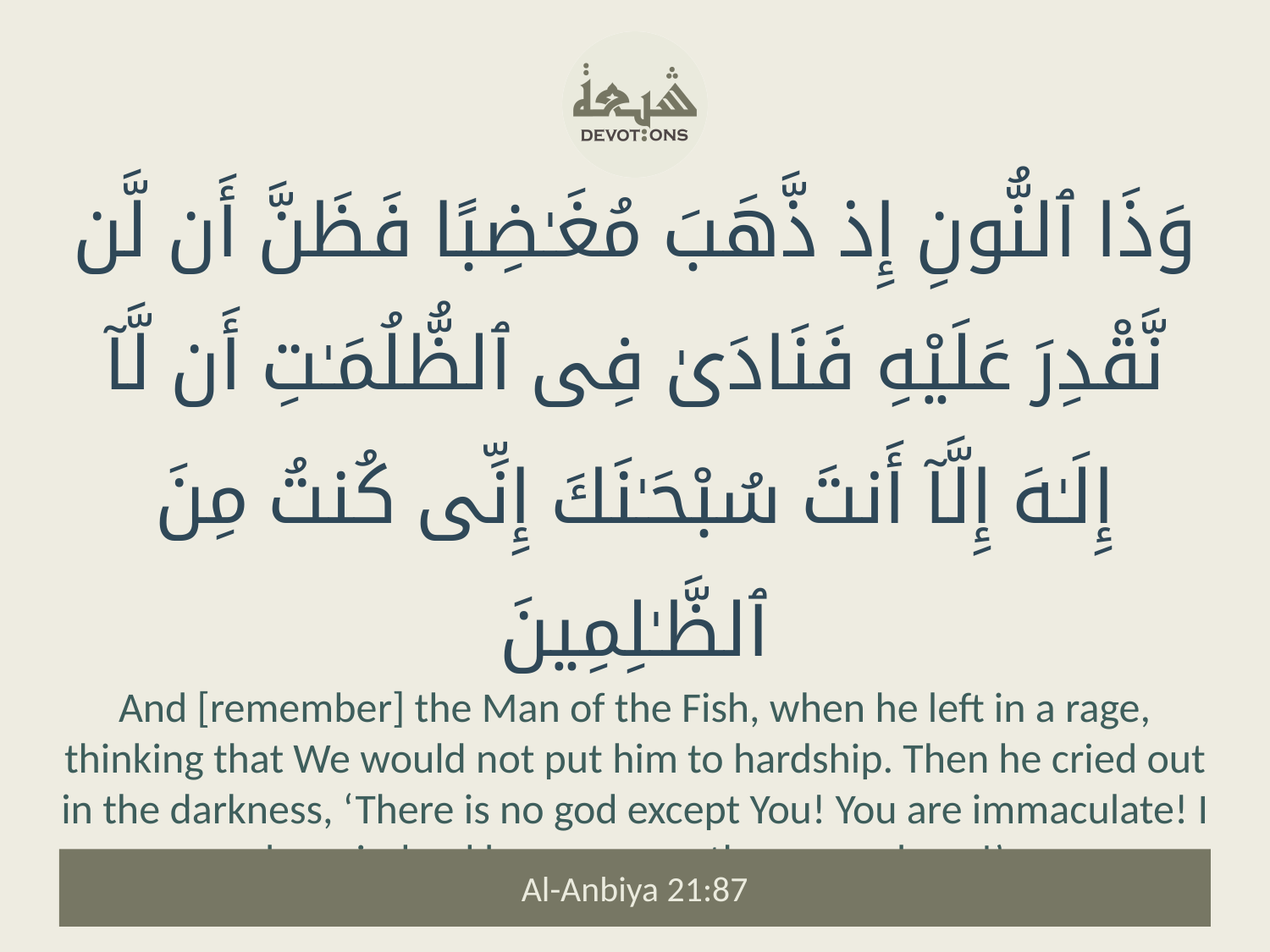

وَذَا ٱلنُّونِ إِذ ذَّهَبَ مُغَـٰضِبًا فَظَنَّ أَن لَّن نَّقْدِرَ عَلَيْهِ فَنَادَىٰ فِى ٱلظُّلُمَـٰتِ أَن لَّآ إِلَـٰهَ إِلَّآ أَنتَ سُبْحَـٰنَكَ إِنِّى كُنتُ مِنَ ٱلظَّـٰلِمِينَ
And [remember] the Man of the Fish, when he left in a rage, thinking that We would not put him to hardship. Then he cried out in the darkness, ‘There is no god except You! You are immaculate! I have indeed been among the wrongdoers!’
Al-Anbiya 21:87